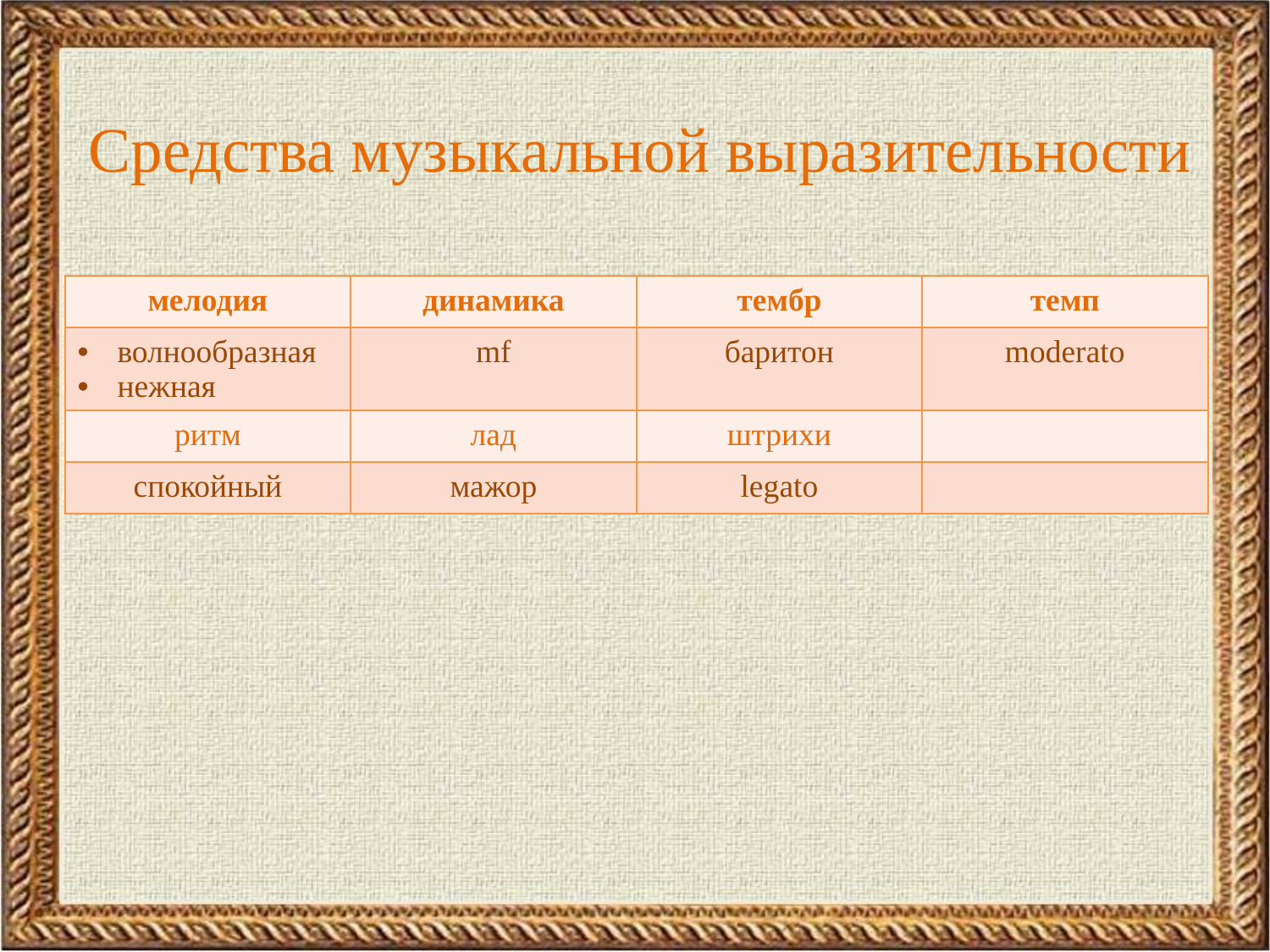

# Средства музыкальной выразительности
| мелодия | динамика | тембр | темп |
| --- | --- | --- | --- |
| волнообразная нежная | mf | баритон | moderato |
| ритм | лад | штрихи |  |
| спокойный | мажор | legato |  |